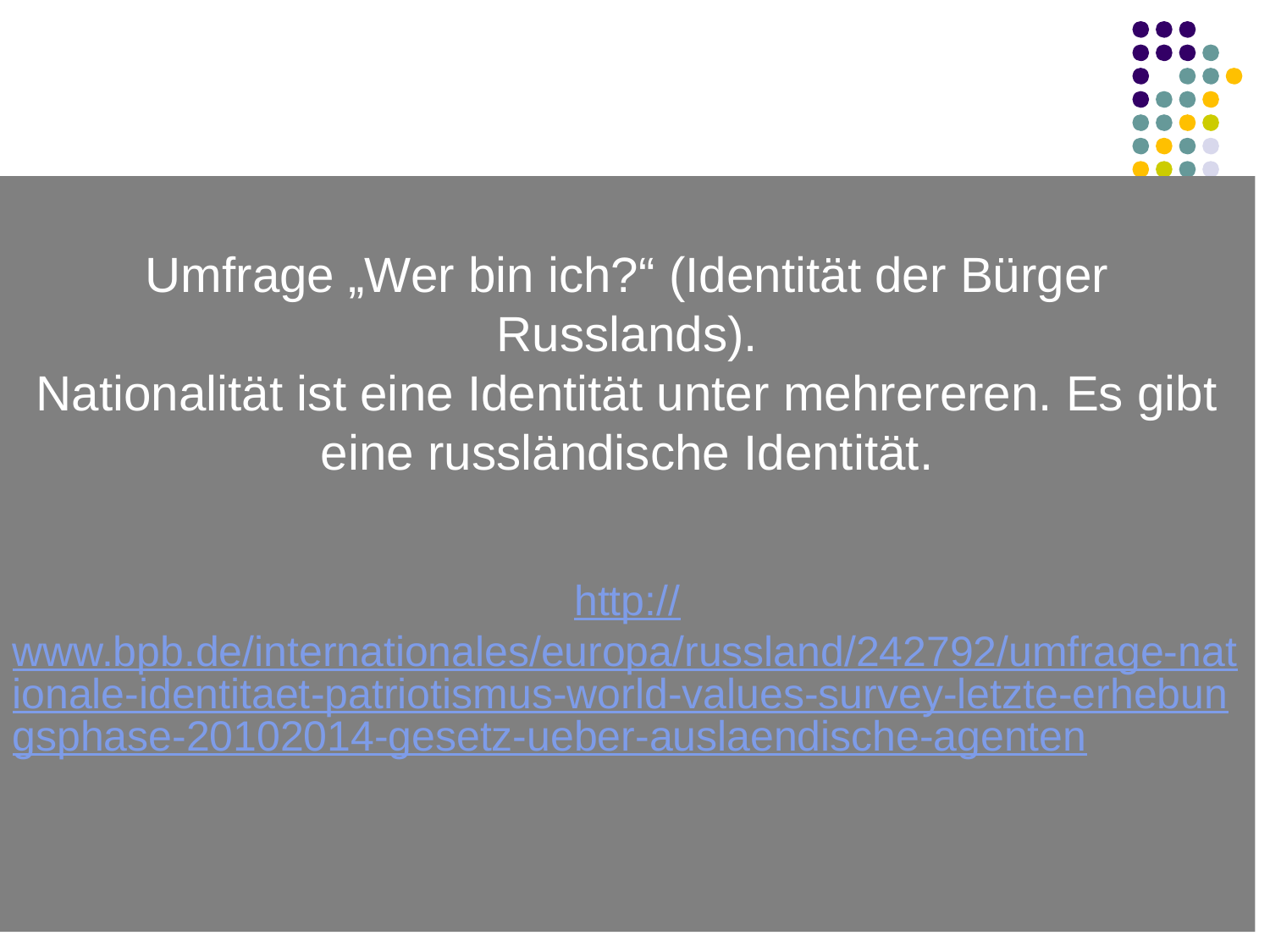

#
Umfrage „Wer bin ich?“ (Identität der Bürger Russlands).
Nationalität ist eine Identität unter mehrereren. Es gibt eine russländische Identität.

http://www.bpb.de/internationales/europa/russland/242792/umfrage-nationale-identitaet-patriotismus-world-values-survey-letzte-erhebungsphase-20102014-gesetz-ueber-auslaendische-agenten